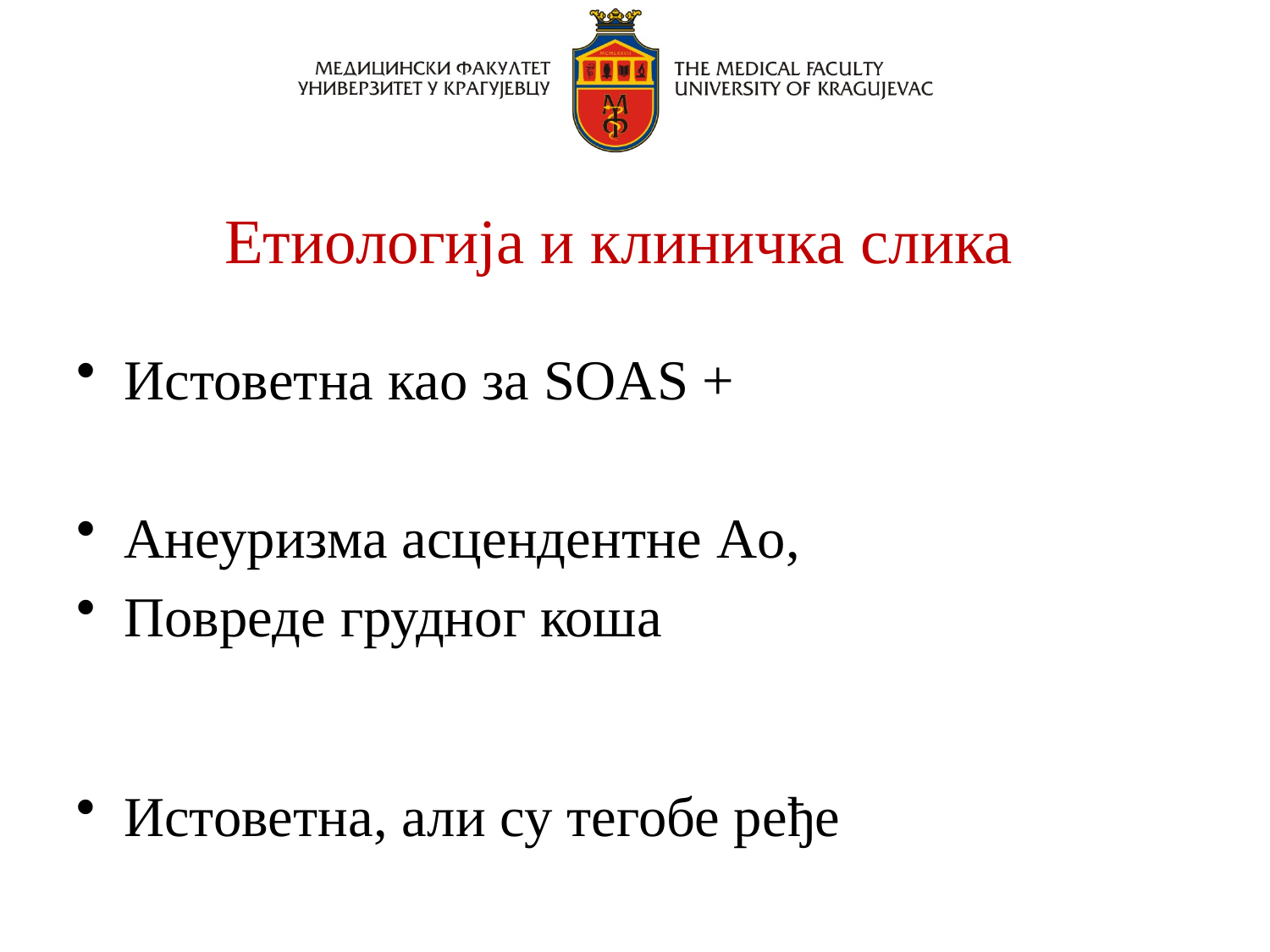

# Етиологија и клиничка слика
Истоветна као за SOAS +

Анеуризма асцендентне Ao,
Повреде грудног коша

Истоветна, али су тегобе ређе